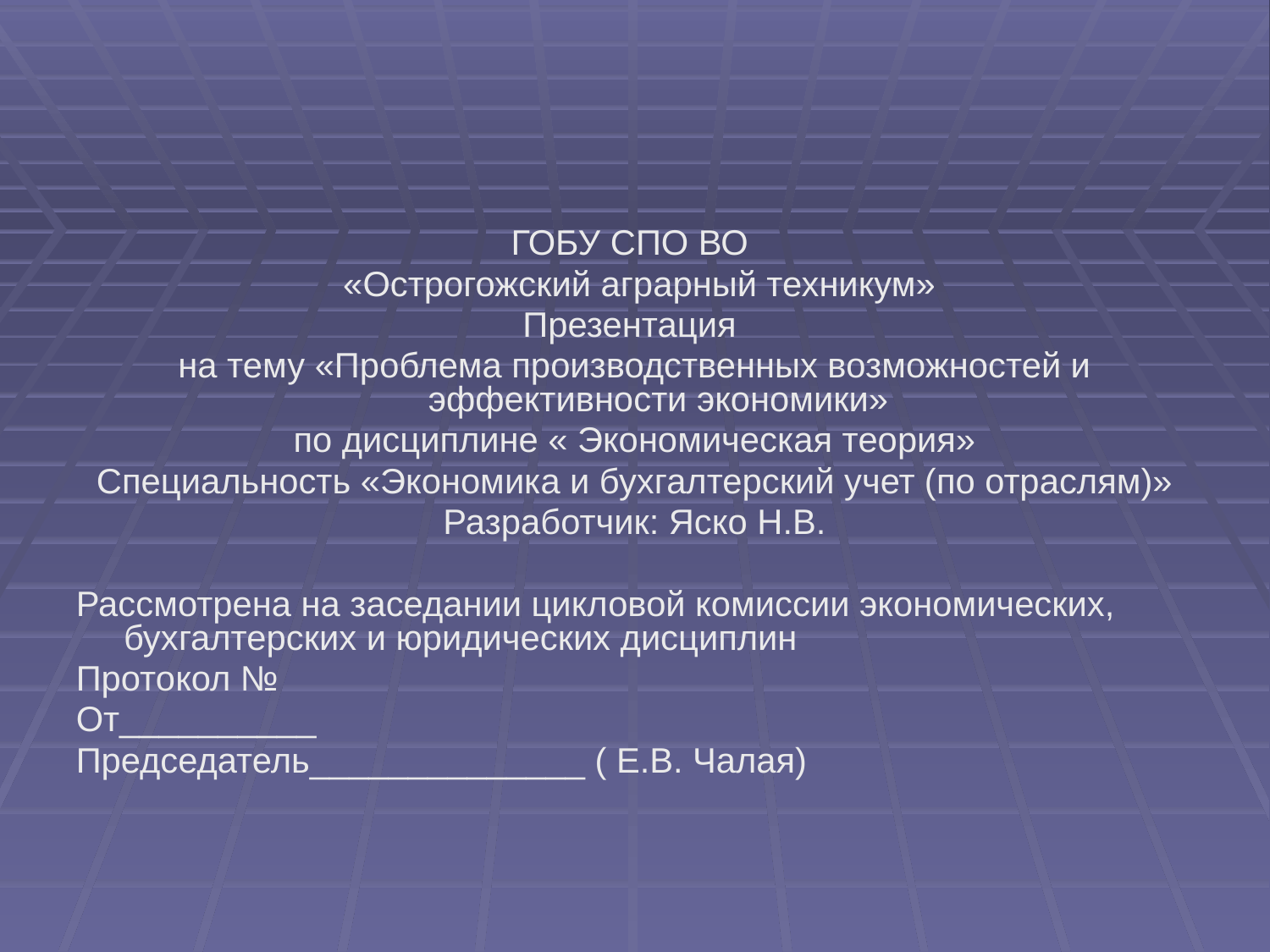

ГОБУ СПО ВО
 «Острогожский аграрный техникум»
Презентация
на тему «Проблема производственных возможностей и эффективности экономики»
по дисциплине « Экономическая теория»
Специальность «Экономика и бухгалтерский учет (по отраслям)»
Разработчик: Яско Н.В.

Рассмотрена на заседании цикловой комиссии экономических, бухгалтерских и юридических дисциплин
Протокол №
От__________
Председатель______________ ( Е.В. Чалая)